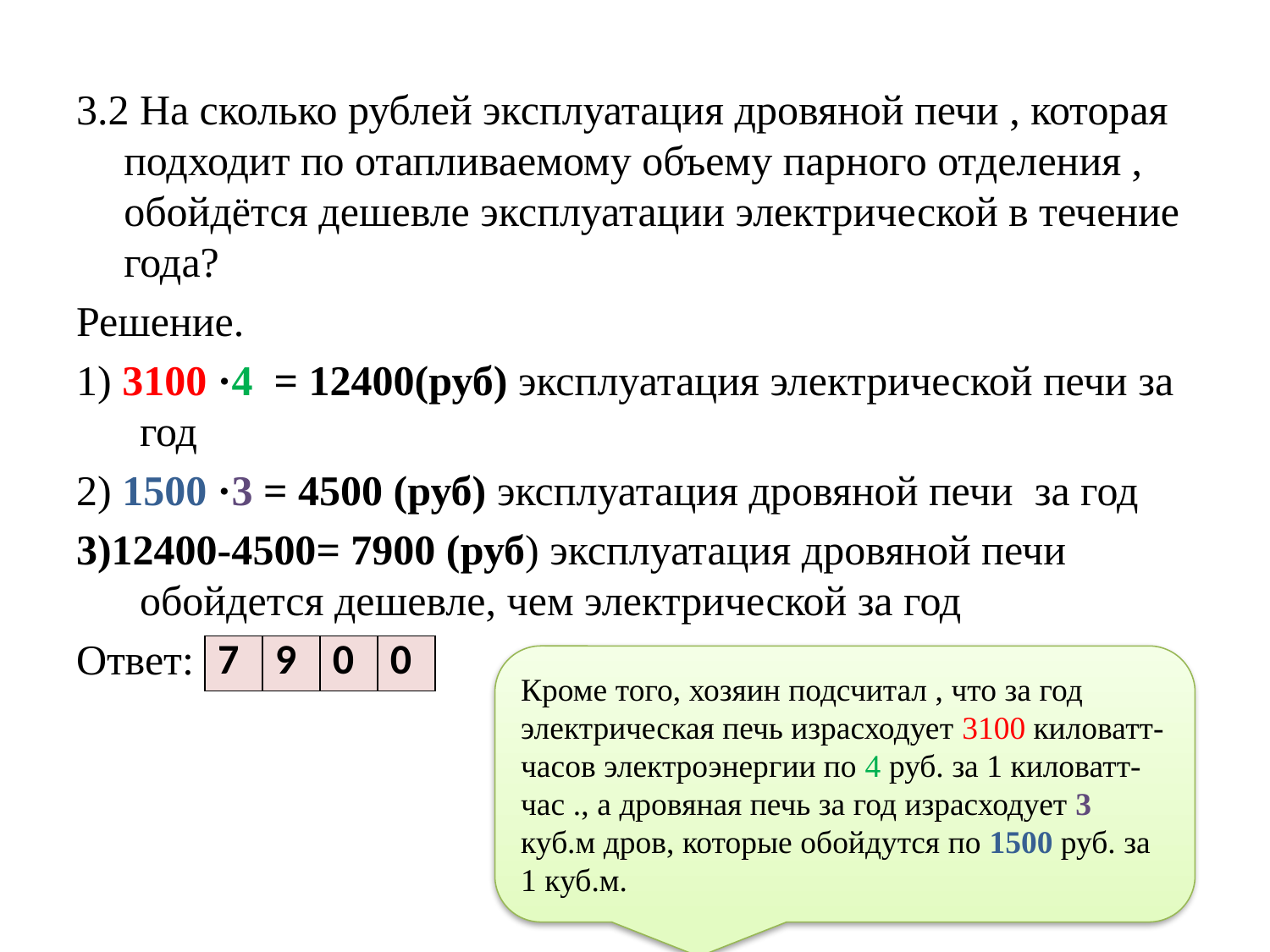

3.2 На сколько рублей эксплуатация дровяной печи , которая подходит по отапливаемому объему парного отделения , обойдётся дешевле эксплуатации электрической в течение года?
Решение.
1) 3100 ·4  = 12400(руб) эксплуатация электрической печи за год
2) 1500 ·3 = 4500 (руб) эксплуатация дровяной печи  за год
3)12400-4500= 7900 (руб) эксплуатация дровяной печи обойдется дешевле, чем электрической за год
Ответ:
| 7 | 9 | 0 | 0 |
| --- | --- | --- | --- |
Кроме того, хозяин подсчитал , что за год электрическая печь израсходует 3100 киловатт-часов электроэнергии по 4 руб. за 1 киловатт-час ., а дровяная печь за год израсходует 3 куб.м дров, которые обойдутся по 1500 руб. за 1 куб.м.